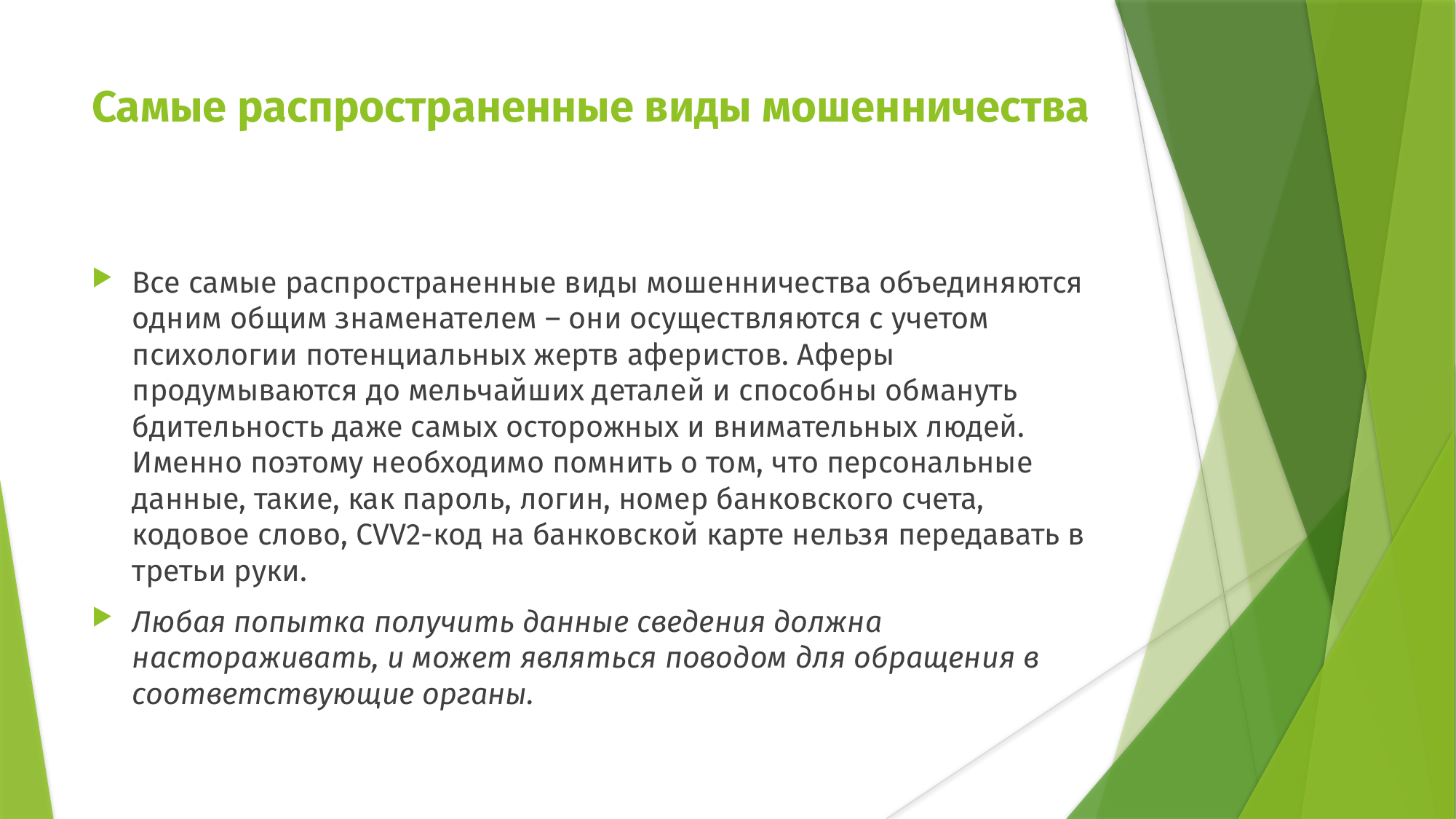

# Самые распространенные виды мошенничества

Все самые распространенные виды мошенничества объединяются одним общим знаменателем – они осуществляются с учетом психологии потенциальных жертв аферистов. Аферы продумываются до мельчайших деталей и способны обмануть бдительность даже самых осторожных и внимательных людей. Именно поэтому необходимо помнить о том, что персональные данные, такие, как пароль, логин, номер банковского счета, кодовое слово, CVV2-код на банковской карте нельзя передавать в третьи руки.
Любая попытка получить данные сведения должна настораживать, и может являться поводом для обращения в соответствующие органы.